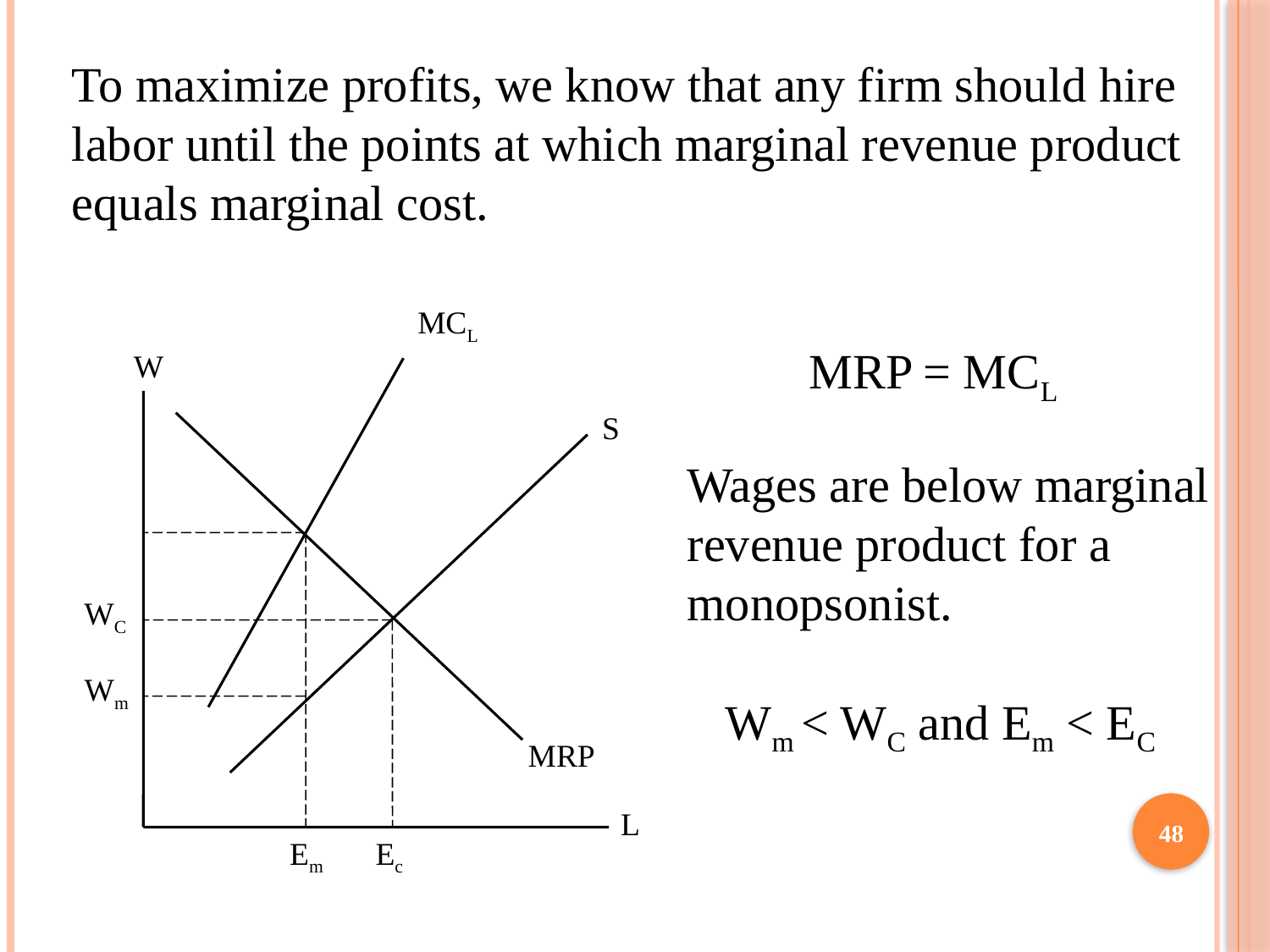

To maximize profits, we know that any firm should hire labor until the points at which marginal revenue product equals marginal cost.
MCL
W

S

WC

Wm

MRP
L

Em
Ec
MRP = MCL
Wages are below marginal revenue product for a monopsonist.
Wm < WC and Em < EC
48